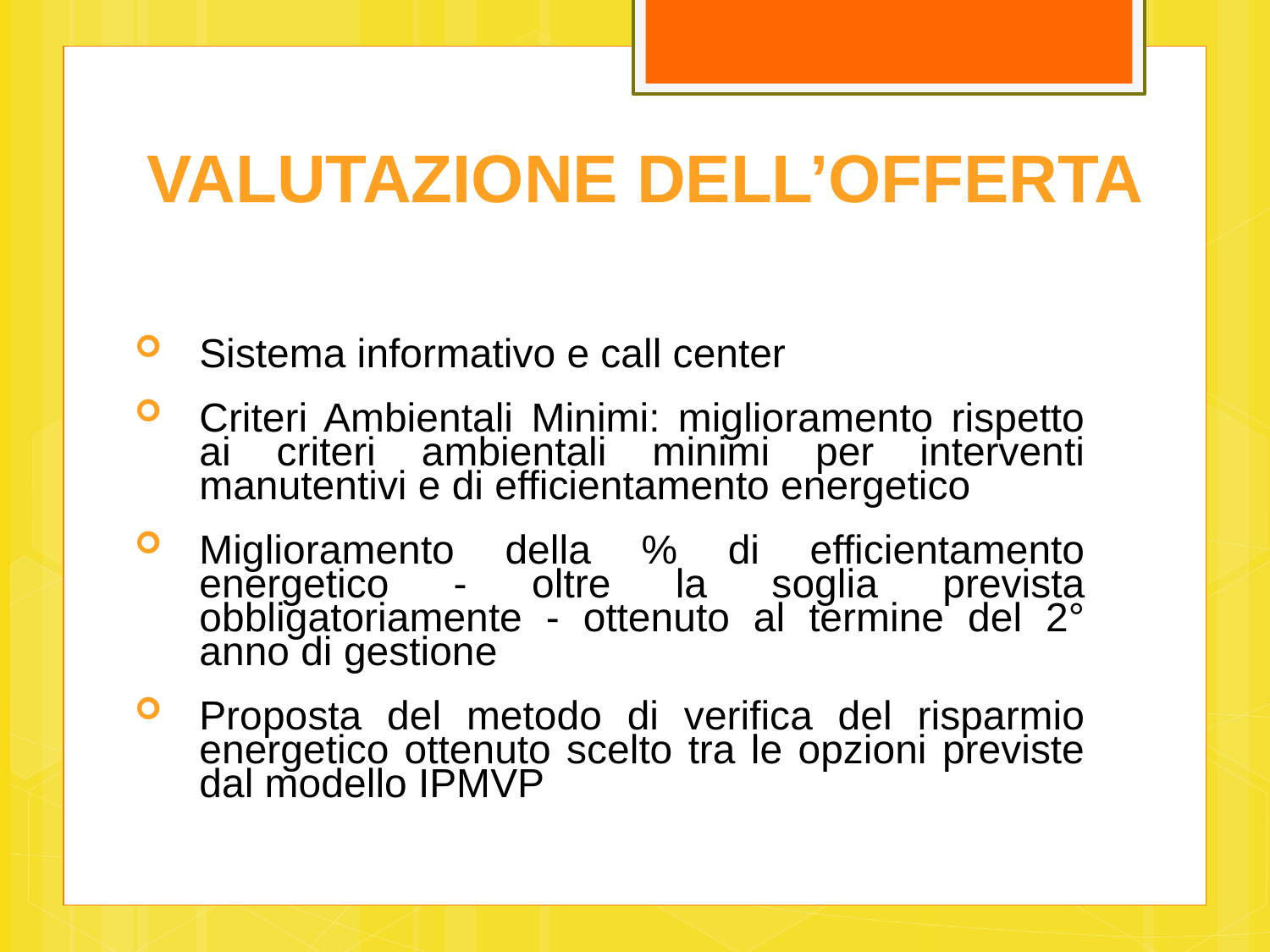

# VALUTAZIONE DELL’OFFERTA
Sistema informativo e call center
Criteri Ambientali Minimi: miglioramento rispetto ai criteri ambientali minimi per interventi manutentivi e di efficientamento energetico
Miglioramento della % di efficientamento energetico - oltre la soglia prevista obbligatoriamente - ottenuto al termine del 2° anno di gestione
Proposta del metodo di verifica del risparmio energetico ottenuto scelto tra le opzioni previste dal modello IPMVP